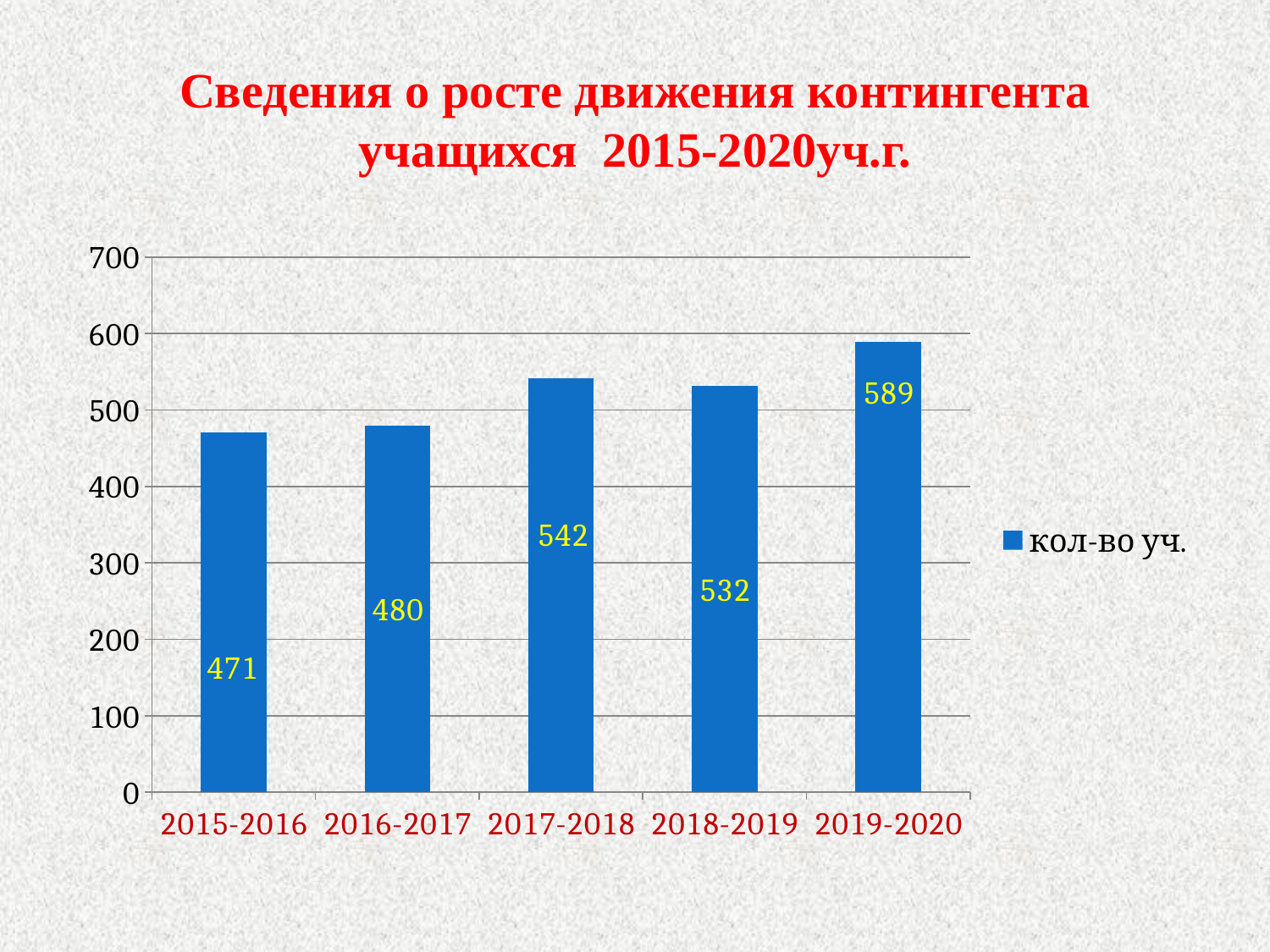

# Сведения о росте движения контингента учащихся  2015-2020уч.г.

### Chart

| Category | кол-во уч. |
|---|---|
| 2015-2016 | 471.0 |
| 2016-2017 | 480.0 |
| 2017-2018 | 542.0 |
| 2018-2019 | 532.0 |
| 2019-2020 | 589.0 |